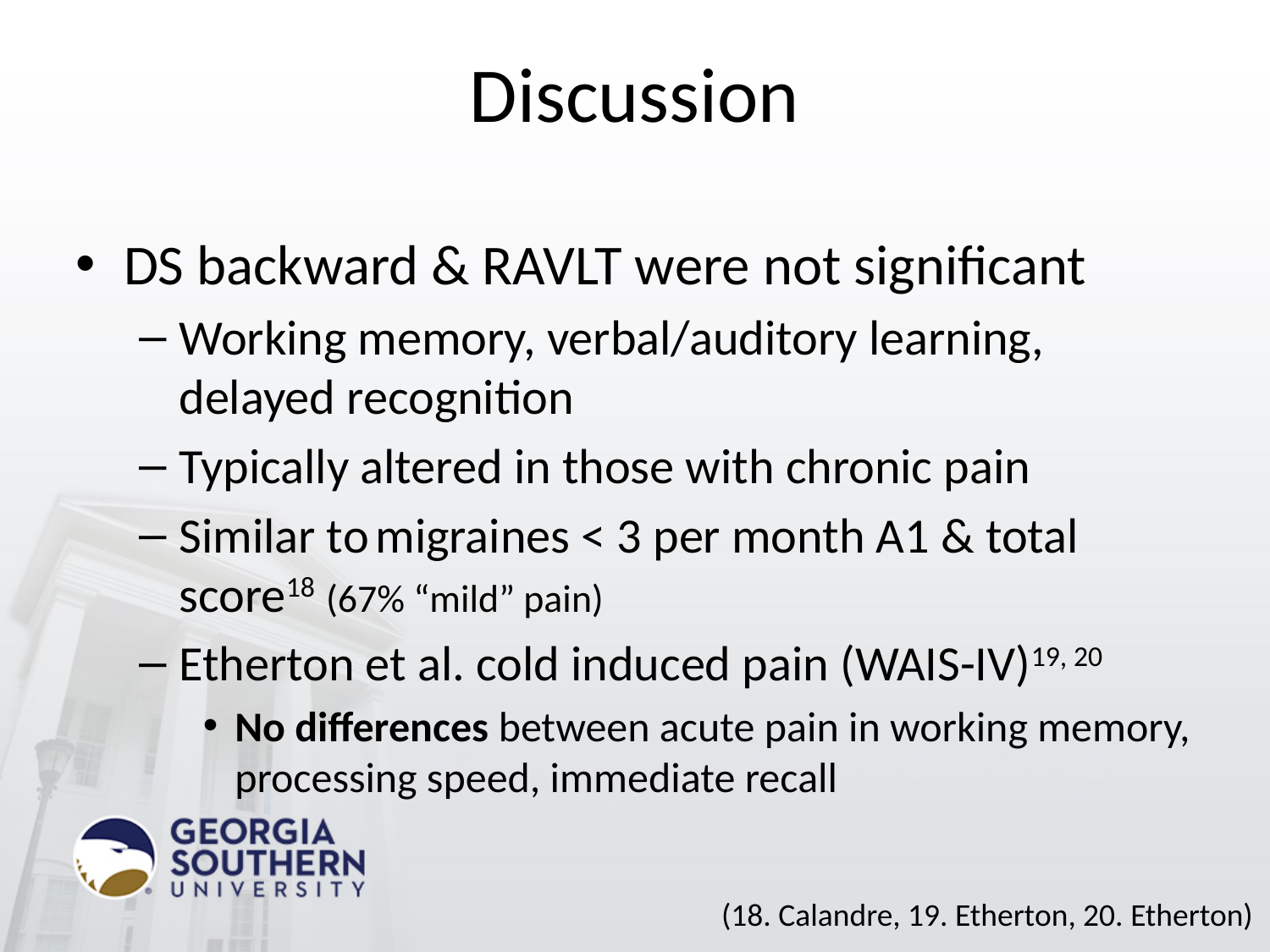

# Discussion
DS backward & RAVLT were not significant
Working memory, verbal/auditory learning, delayed recognition
Typically altered in those with chronic pain
Similar to migraines < 3 per month A1 & total score18 (67% “mild” pain)
Etherton et al. cold induced pain (WAIS-IV)19, 20
No differences between acute pain in working memory, processing speed, immediate recall
(18. Calandre, 19. Etherton, 20. Etherton)